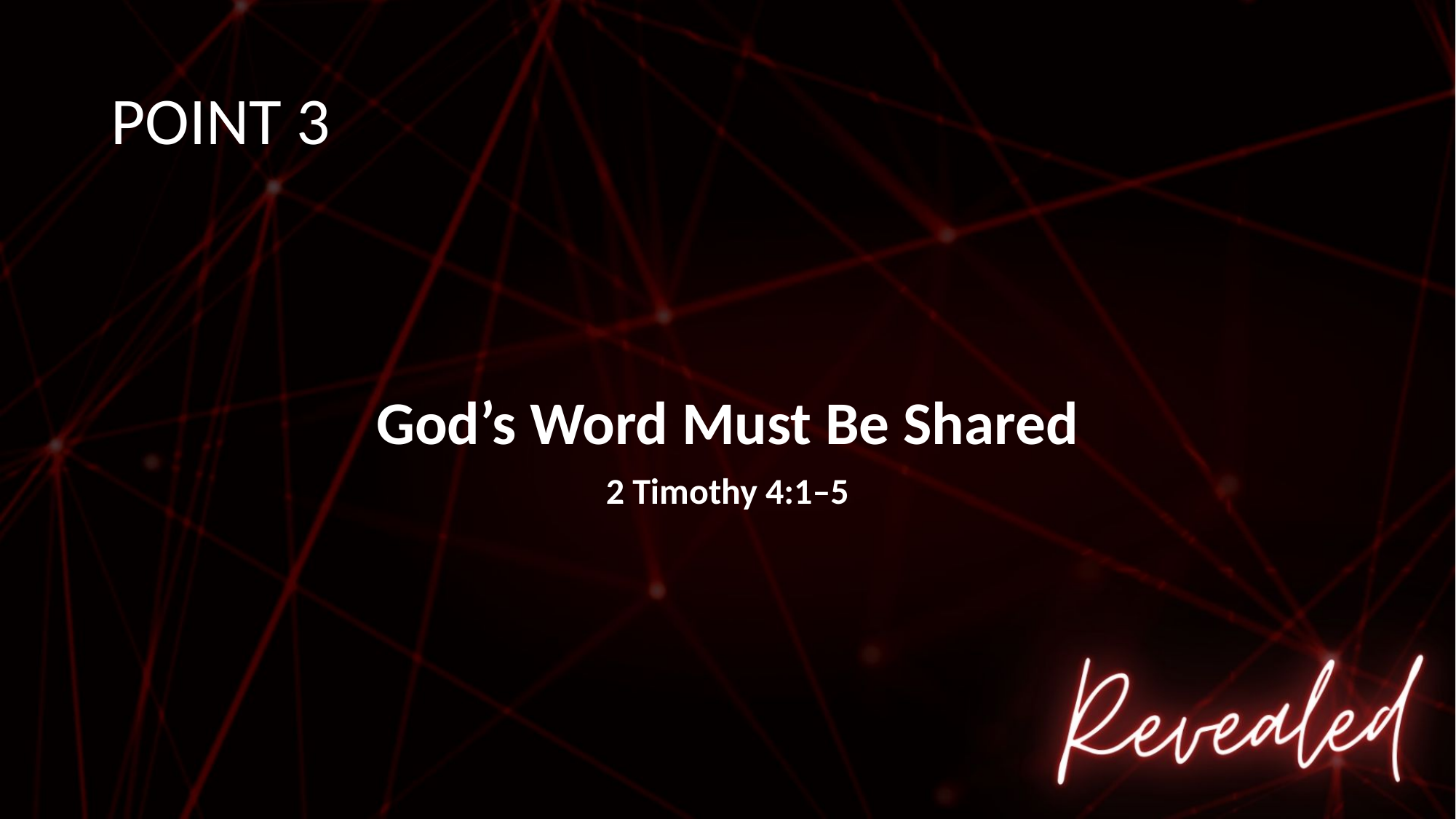

# POINT 3

God’s Word Must Be Shared
2 Timothy 4:1–5